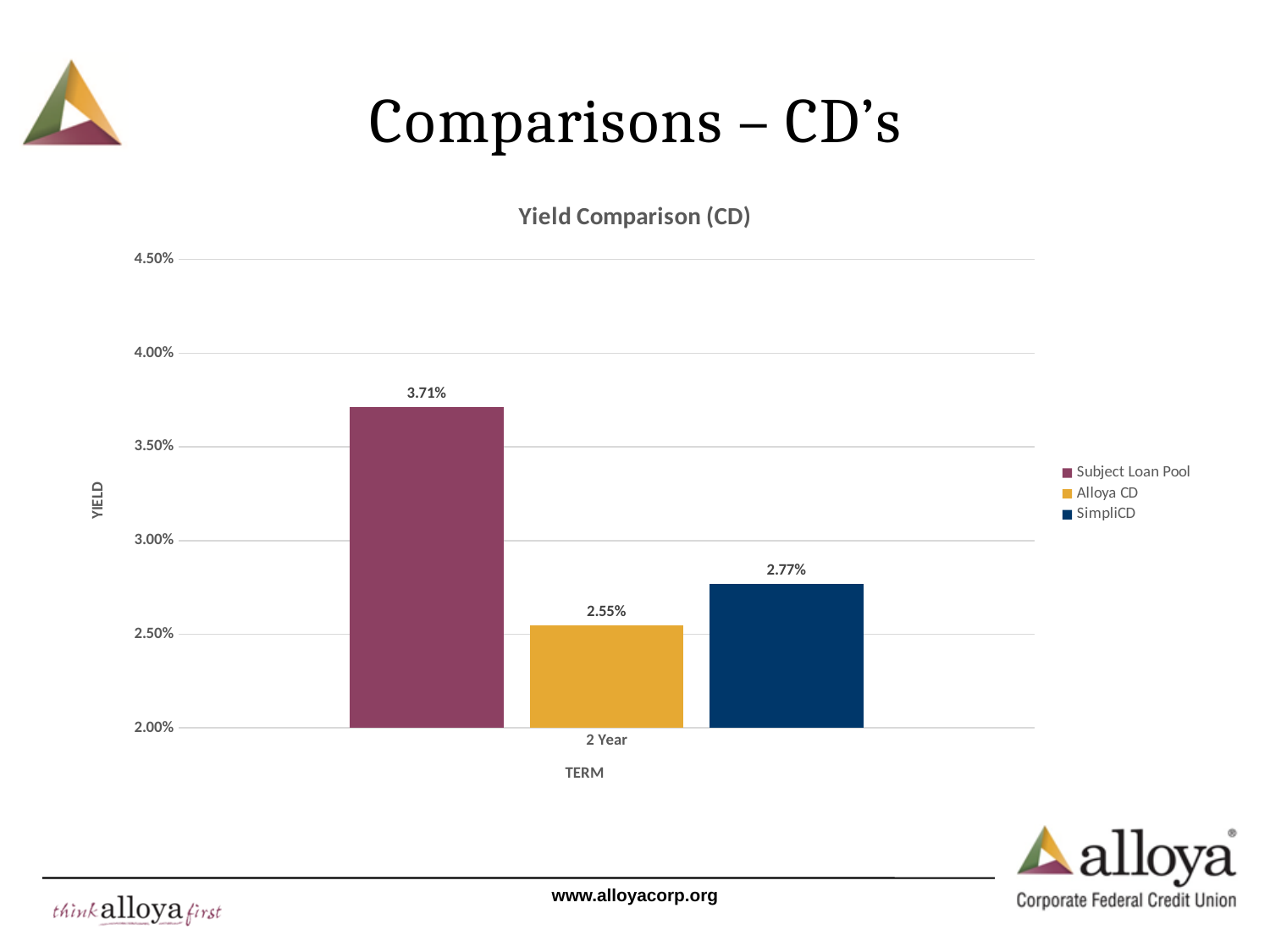

# Comparisons – CD’s

### Chart: Yield Comparison (CD)

| Category |  |  |  |
|---|---|---|---|
| 2 Year | 0.03712941707385305 | 0.0255 | 0.0277 |